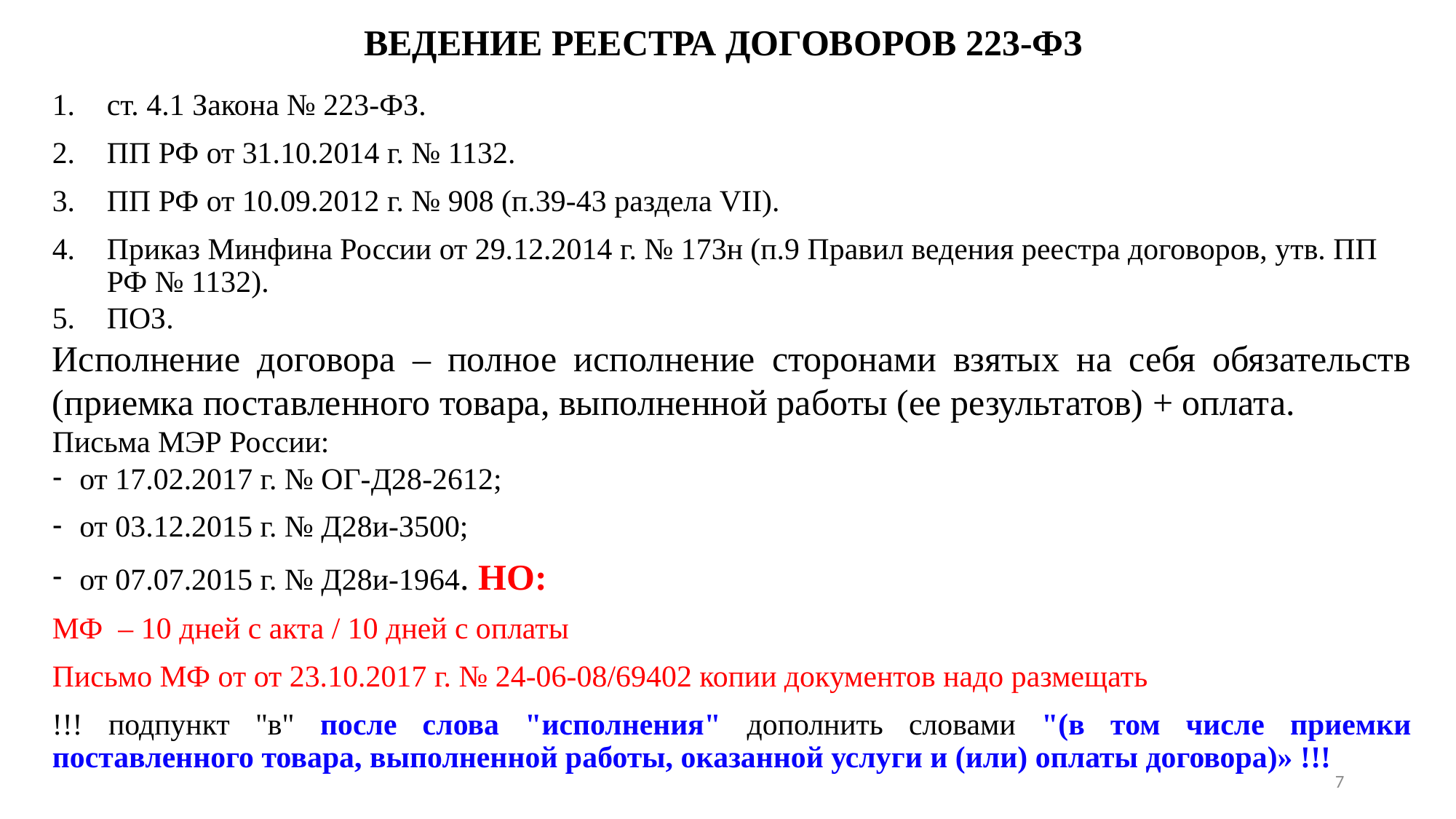

# ВЕДЕНИЕ РЕЕСТРА ДОГОВОРОВ 223-ФЗ
ст. 4.1 Закона № 223-ФЗ.
ПП РФ от 31.10.2014 г. № 1132.
ПП РФ от 10.09.2012 г. № 908 (п.39-43 раздела VII).
Приказ Минфина России от 29.12.2014 г. № 173н (п.9 Правил ведения реестра договоров, утв. ПП РФ № 1132).
ПОЗ.
Исполнение договора – полное исполнение сторонами взятых на себя обязательств (приемка поставленного товара, выполненной работы (ее результатов) + оплата.
Письма МЭР России:
от 17.02.2017 г. № ОГ-Д28-2612;
от 03.12.2015 г. № Д28и-3500;
от 07.07.2015 г. № Д28и-1964. НО:
МФ  – 10 дней с акта / 10 дней с оплаты
Письмо МФ от от 23.10.2017 г. № 24-06-08/69402 копии документов надо размещать
!!! подпункт "в" после слова "исполнения" дополнить словами "(в том числе приемки поставленного товара, выполненной работы, оказанной услуги и (или) оплаты договора)» !!!
7